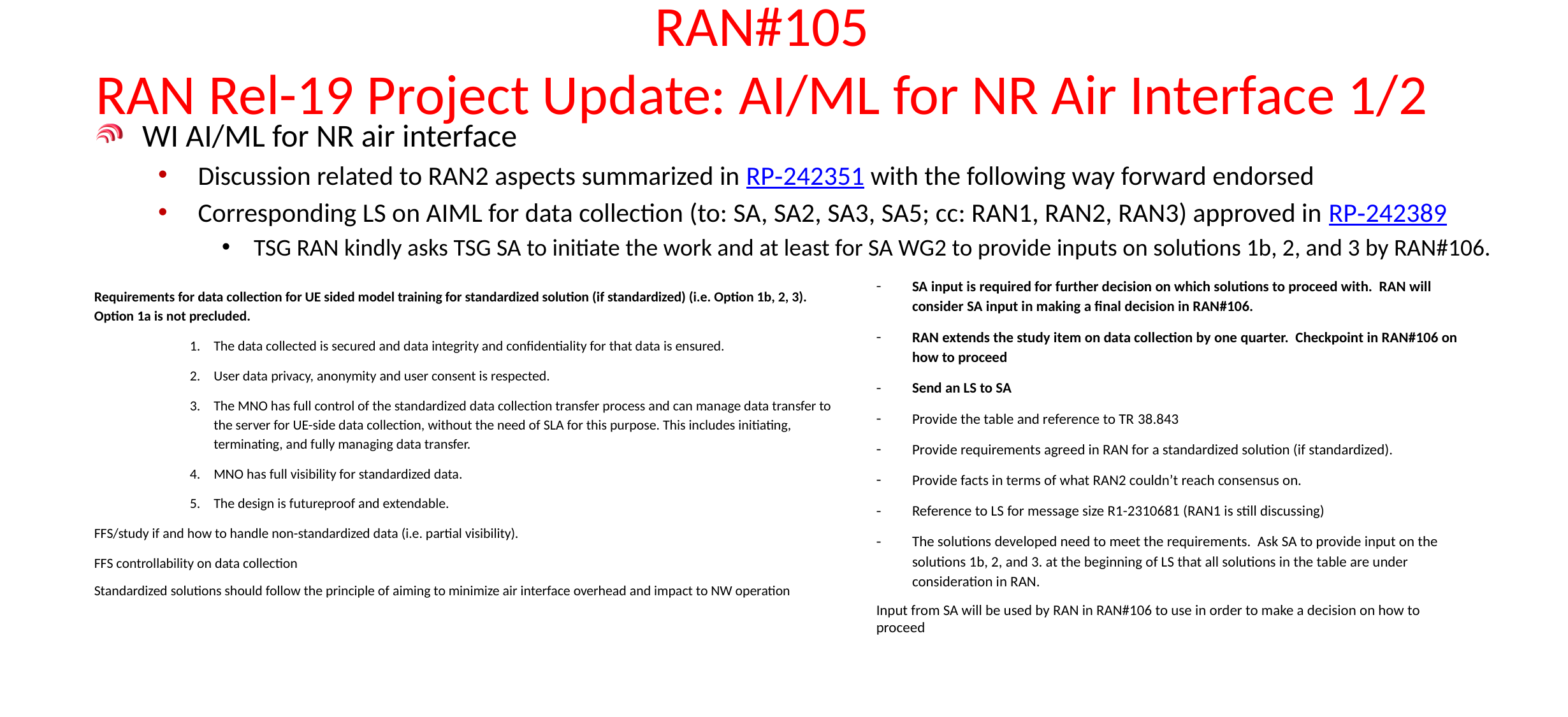

# RAN#105 RAN Rel-19 Project Update: AI/ML for NR Air Interface 1/2
WI AI/ML for NR air interface
Discussion related to RAN2 aspects summarized in RP‑242351 with the following way forward endorsed
Corresponding LS on AIML for data collection (to: SA, SA2, SA3, SA5; cc: RAN1, RAN2, RAN3) approved in RP‑242389
TSG RAN kindly asks TSG SA to initiate the work and at least for SA WG2 to provide inputs on solutions 1b, 2, and 3 by RAN#106.
SA input is required for further decision on which solutions to proceed with.  RAN will consider SA input in making a final decision in RAN#106.
RAN extends the study item on data collection by one quarter.  Checkpoint in RAN#106 on how to proceed
Send an LS to SA
Provide the table and reference to TR 38.843
Provide requirements agreed in RAN for a standardized solution (if standardized).
Provide facts in terms of what RAN2 couldn’t reach consensus on.
Reference to LS for message size R1-2310681 (RAN1 is still discussing)
The solutions developed need to meet the requirements.  Ask SA to provide input on the solutions 1b, 2, and 3. at the beginning of LS that all solutions in the table are under consideration in RAN.
Input from SA will be used by RAN in RAN#106 to use in order to make a decision on how to proceed
Requirements for data collection for UE sided model training for standardized solution (if standardized) (i.e. Option 1b, 2, 3).  Option 1a is not precluded.
The data collected is secured and data integrity and confidentiality for that data is ensured.
User data privacy, anonymity and user consent is respected.
The MNO has full control of the standardized data collection transfer process and can manage data transfer to the server for UE-side data collection, without the need of SLA for this purpose. This includes initiating, terminating, and fully managing data transfer.
MNO has full visibility for standardized data.
The design is futureproof and extendable.
FFS/study if and how to handle non-standardized data (i.e. partial visibility).
FFS controllability on data collection
Standardized solutions should follow the principle of aiming to minimize air interface overhead and impact to NW operation